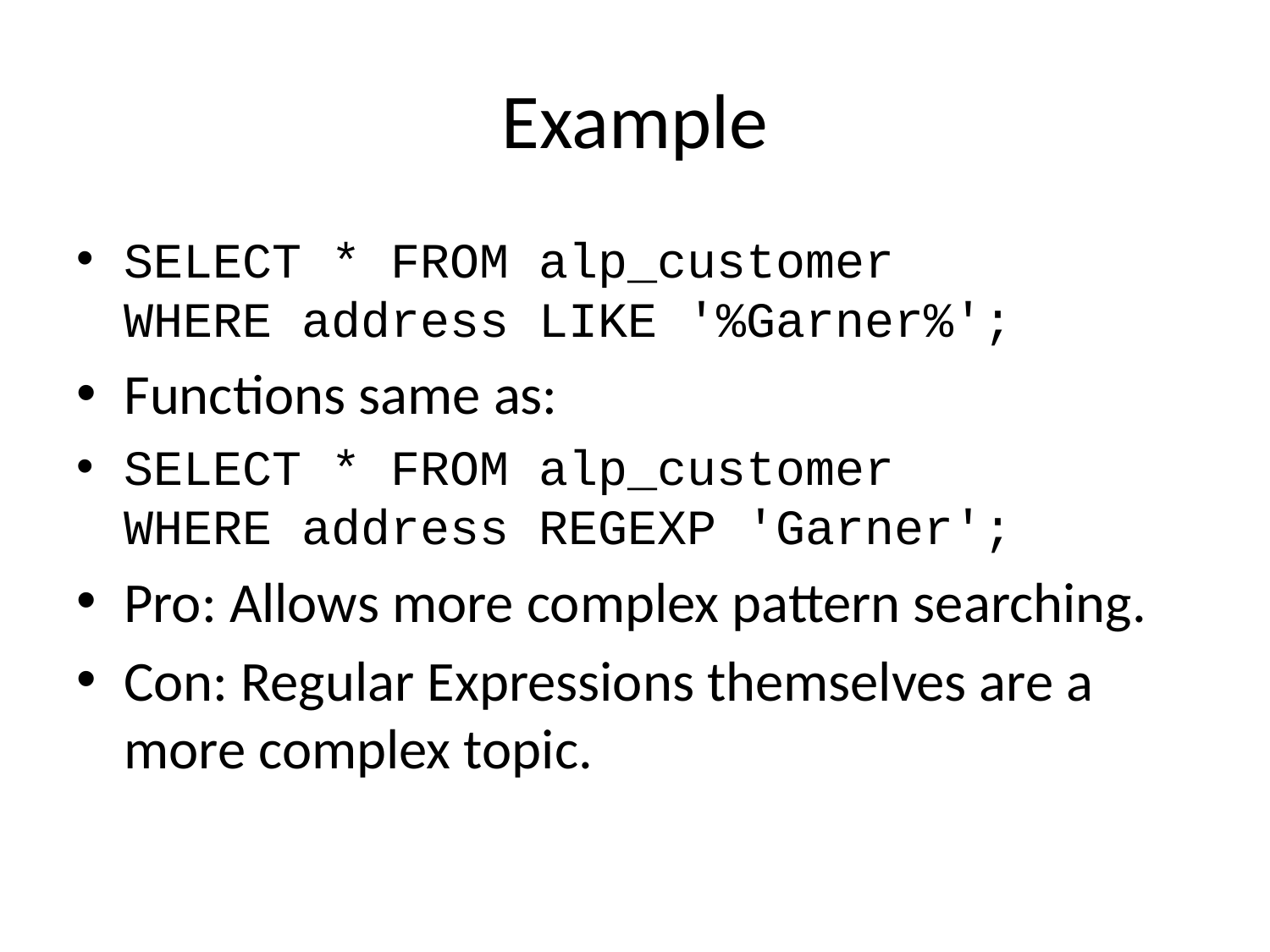

# Example
SELECT * FROM alp_customer
WHERE address LIKE '%Garner%';
Functions same as:
SELECT * FROM alp_customer
WHERE address REGEXP 'Garner';
Pro: Allows more complex pattern searching.
Con: Regular Expressions themselves are a more complex topic.